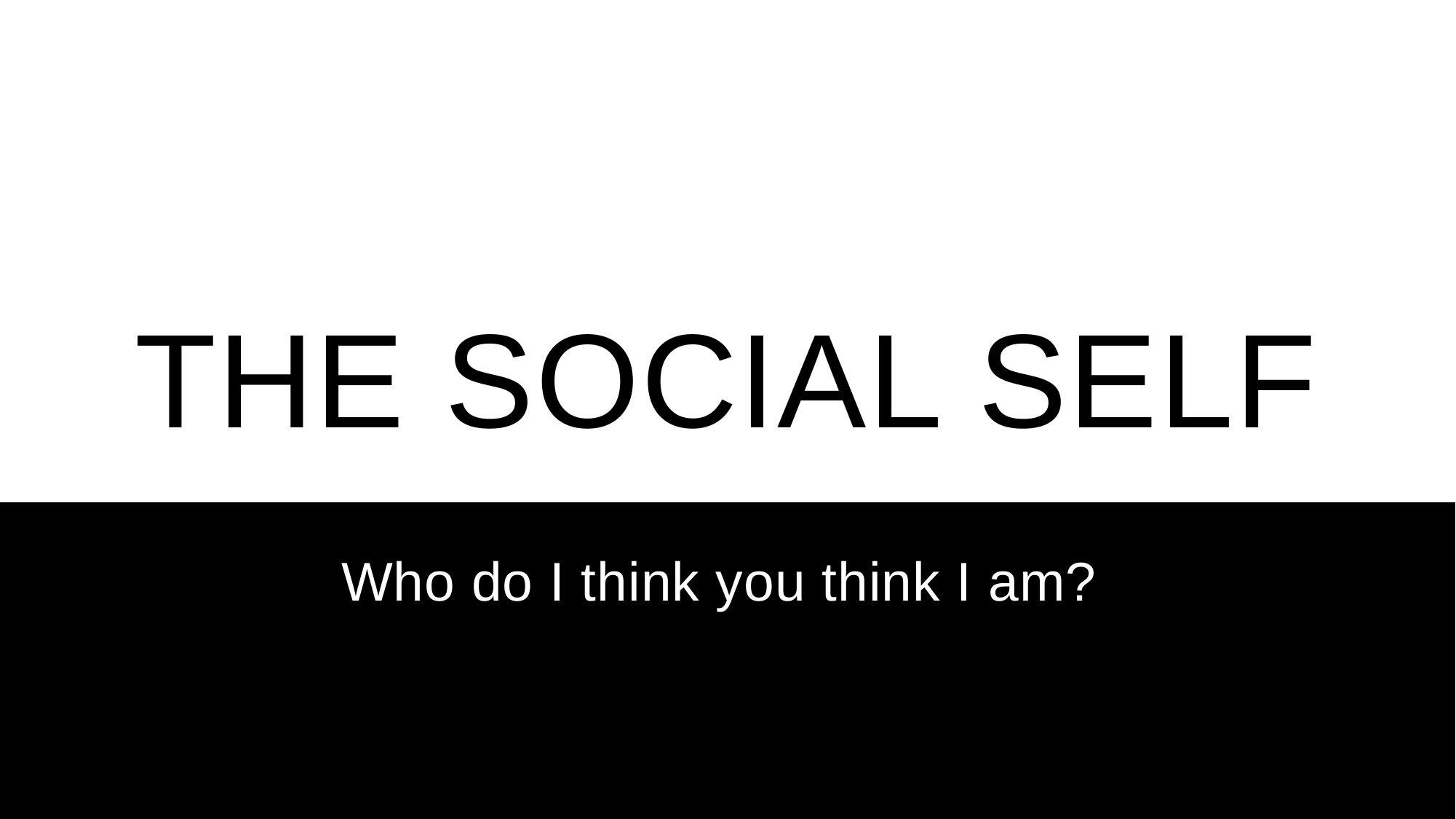

# The social self
Who do I think you think I am?